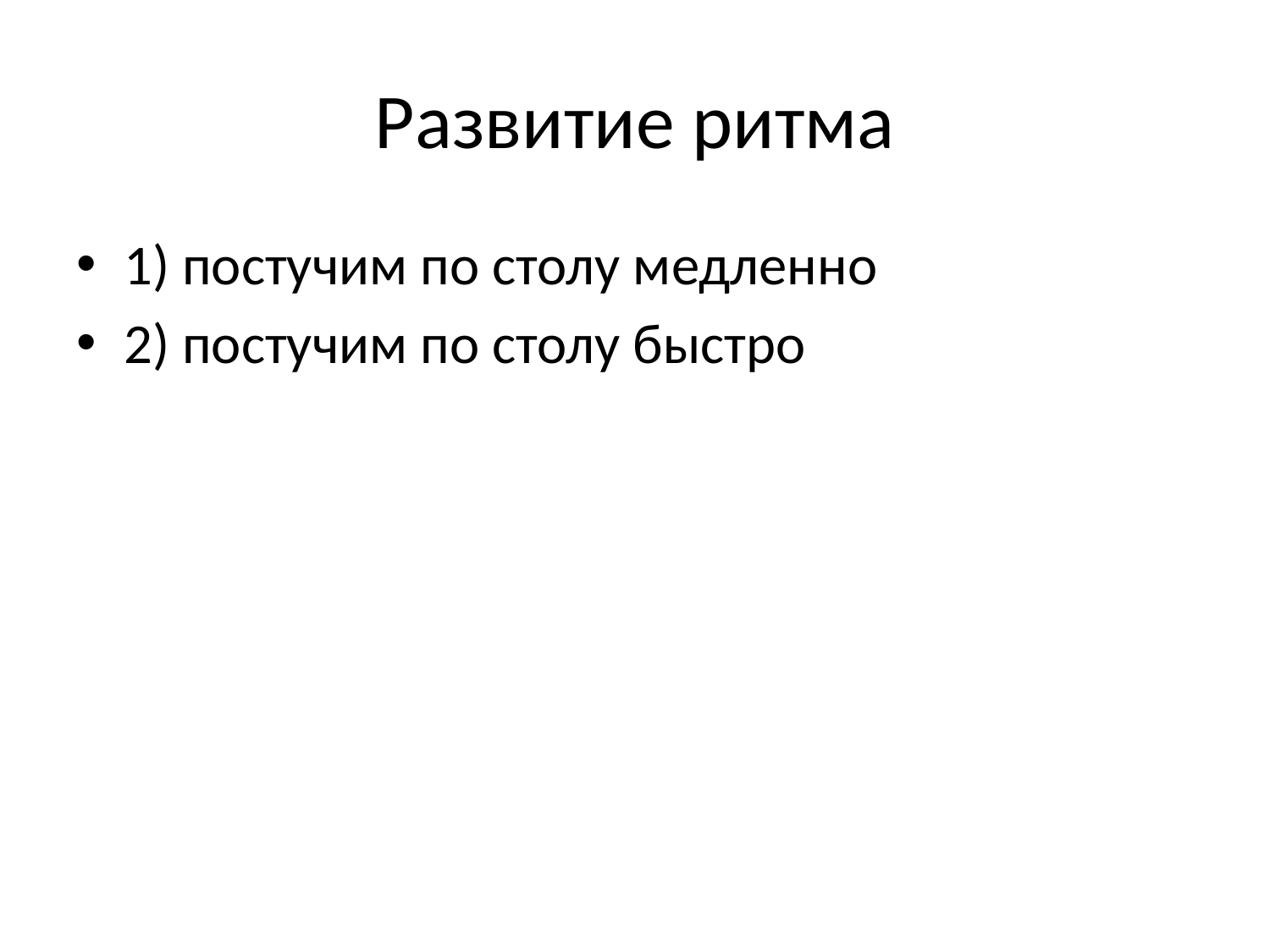

# Развитие ритма
1) постучим по столу медленно
2) постучим по столу быстро